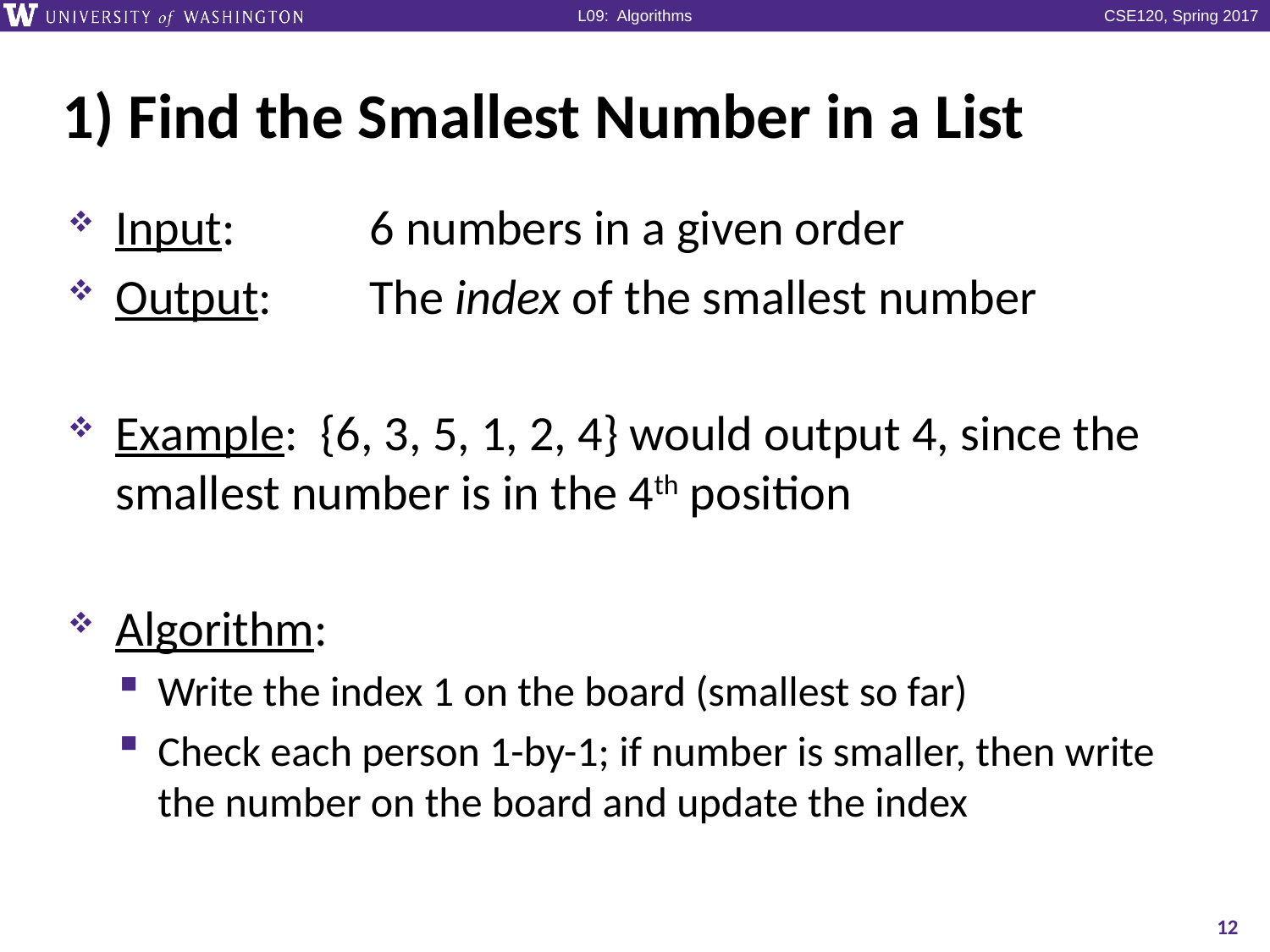

# 1) Find the Smallest Number in a List
Input:  	6 numbers in a given order
Output:	The index of the smallest number

Example:  {6, 3, 5, 1, 2, 4} would output 4, since the smallest number is in the 4th position

Algorithm:
Write the index 1 on the board (smallest so far)
Check each person 1-by-1; if number is smaller, then write the number on the board and update the index
12